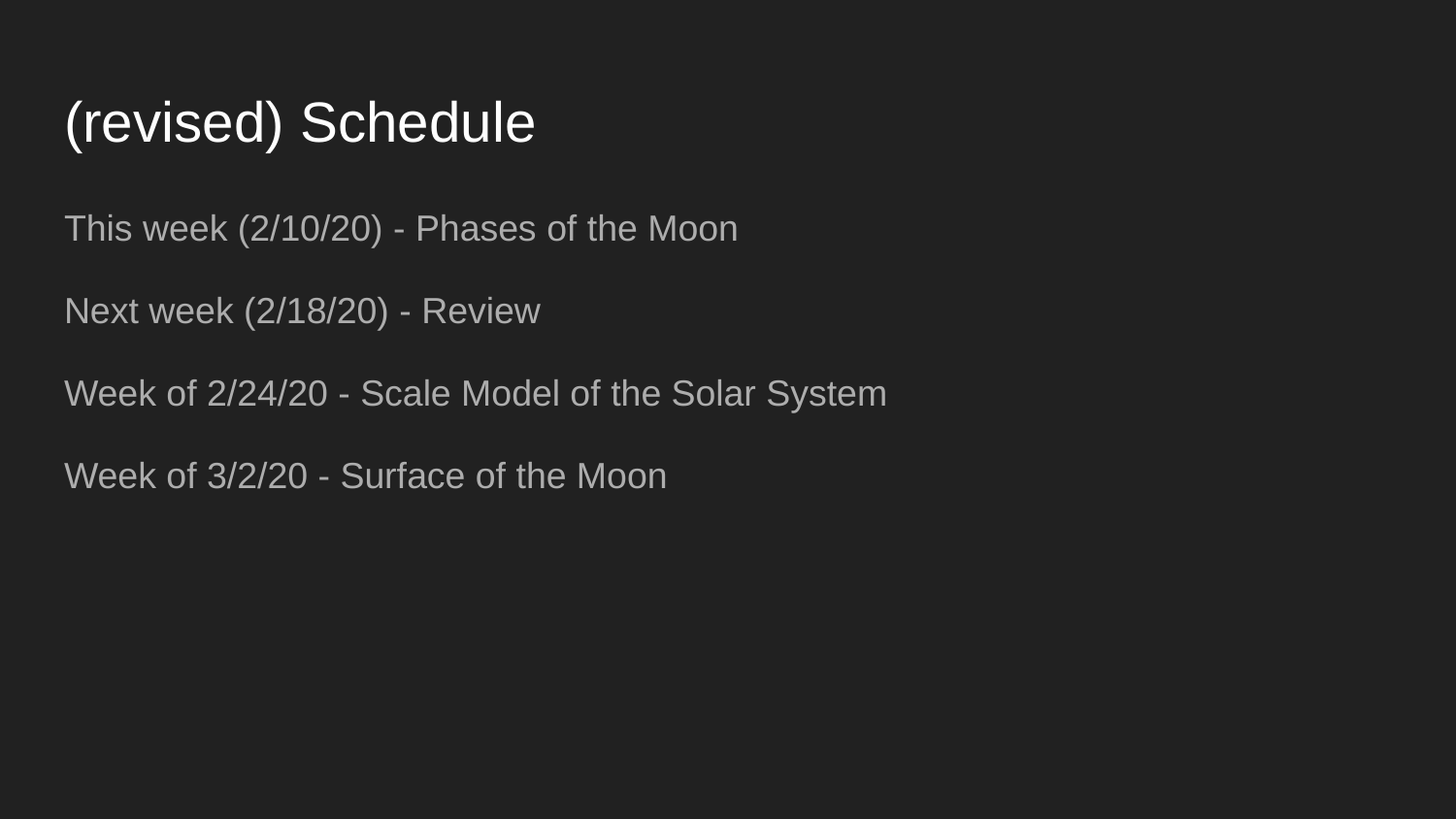

# (revised) Schedule
This week (2/10/20) - Phases of the Moon
Next week (2/18/20) - Review
Week of 2/24/20 - Scale Model of the Solar System
Week of 3/2/20 - Surface of the Moon